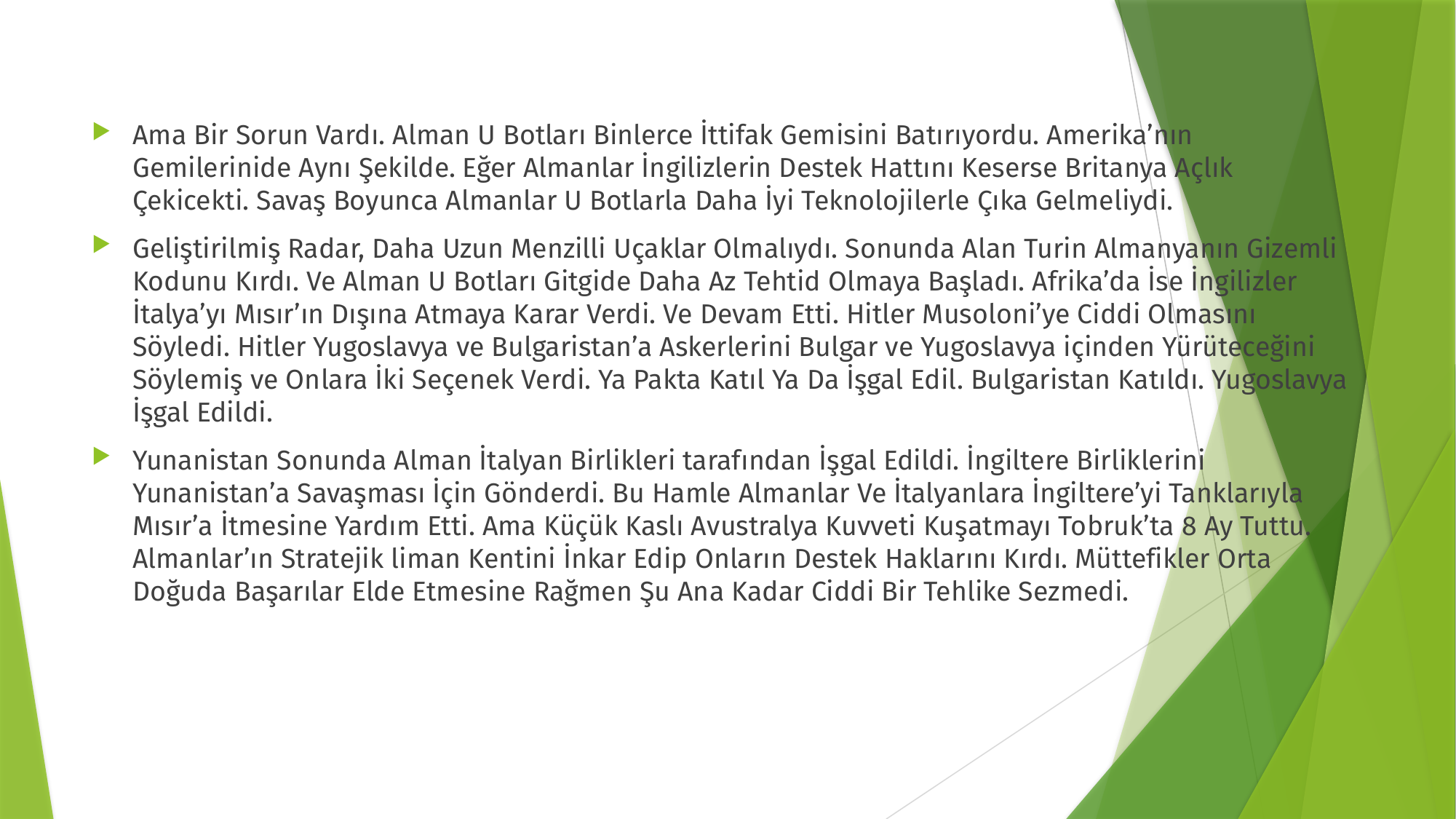

Ama Bir Sorun Vardı. Alman U Botları Binlerce İttifak Gemisini Batırıyordu. Amerika’nın Gemilerinide Aynı Şekilde. Eğer Almanlar İngilizlerin Destek Hattını Keserse Britanya Açlık Çekicekti. Savaş Boyunca Almanlar U Botlarla Daha İyi Teknolojilerle Çıka Gelmeliydi.
Geliştirilmiş Radar, Daha Uzun Menzilli Uçaklar Olmalıydı. Sonunda Alan Turin Almanyanın Gizemli Kodunu Kırdı. Ve Alman U Botları Gitgide Daha Az Tehtid Olmaya Başladı. Afrika’da İse İngilizler İtalya’yı Mısır’ın Dışına Atmaya Karar Verdi. Ve Devam Etti. Hitler Musoloni’ye Ciddi Olmasını Söyledi. Hitler Yugoslavya ve Bulgaristan’a Askerlerini Bulgar ve Yugoslavya içinden Yürüteceğini Söylemiş ve Onlara İki Seçenek Verdi. Ya Pakta Katıl Ya Da İşgal Edil. Bulgaristan Katıldı. Yugoslavya İşgal Edildi.
Yunanistan Sonunda Alman İtalyan Birlikleri tarafından İşgal Edildi. İngiltere Birliklerini Yunanistan’a Savaşması İçin Gönderdi. Bu Hamle Almanlar Ve İtalyanlara İngiltere’yi Tanklarıyla Mısır’a İtmesine Yardım Etti. Ama Küçük Kaslı Avustralya Kuvveti Kuşatmayı Tobruk’ta 8 Ay Tuttu. Almanlar’ın Stratejik liman Kentini İnkar Edip Onların Destek Haklarını Kırdı. Müttefikler Orta Doğuda Başarılar Elde Etmesine Rağmen Şu Ana Kadar Ciddi Bir Tehlike Sezmedi.